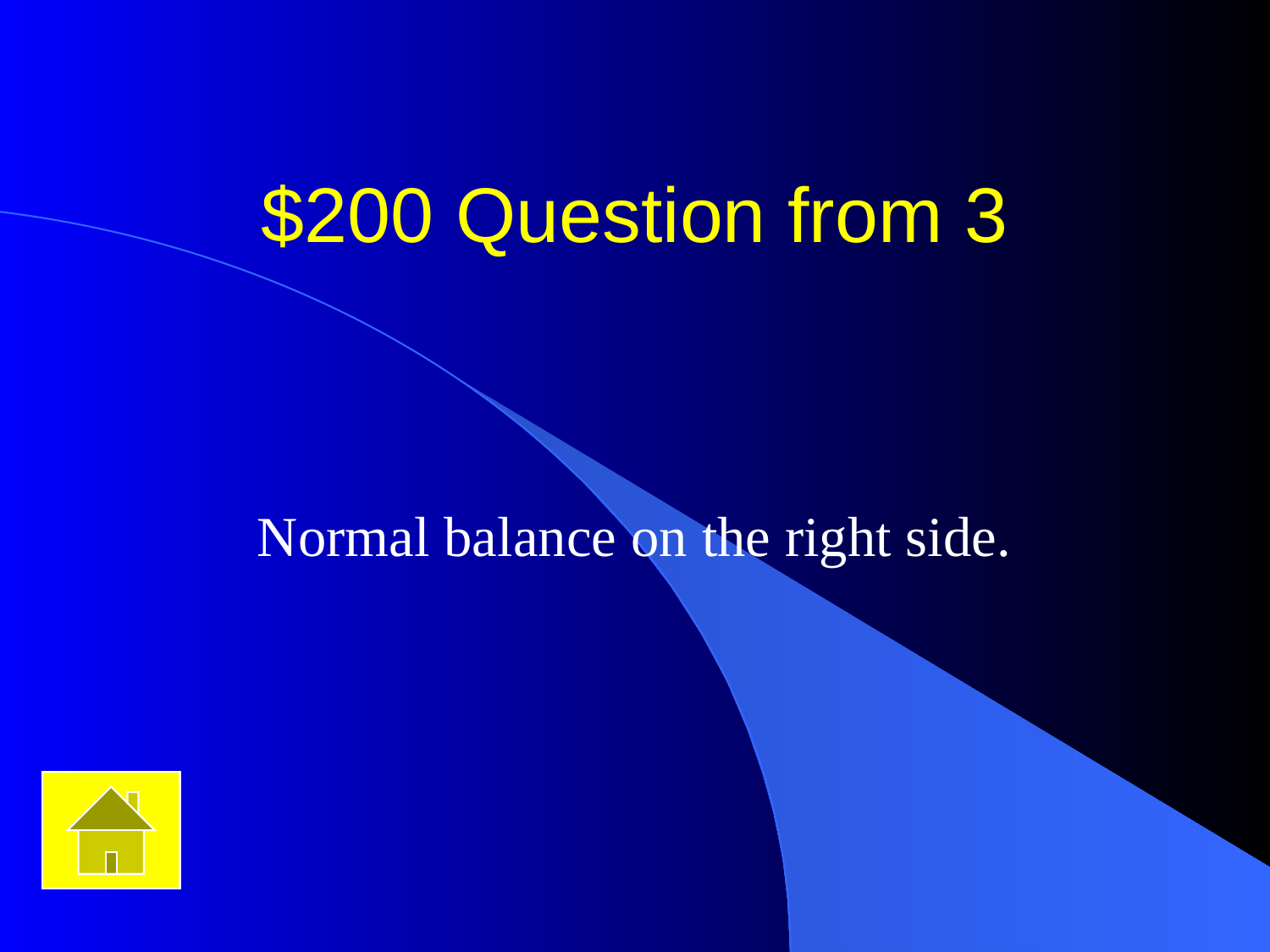

# $200 Question from 3
Normal balance on the right side.